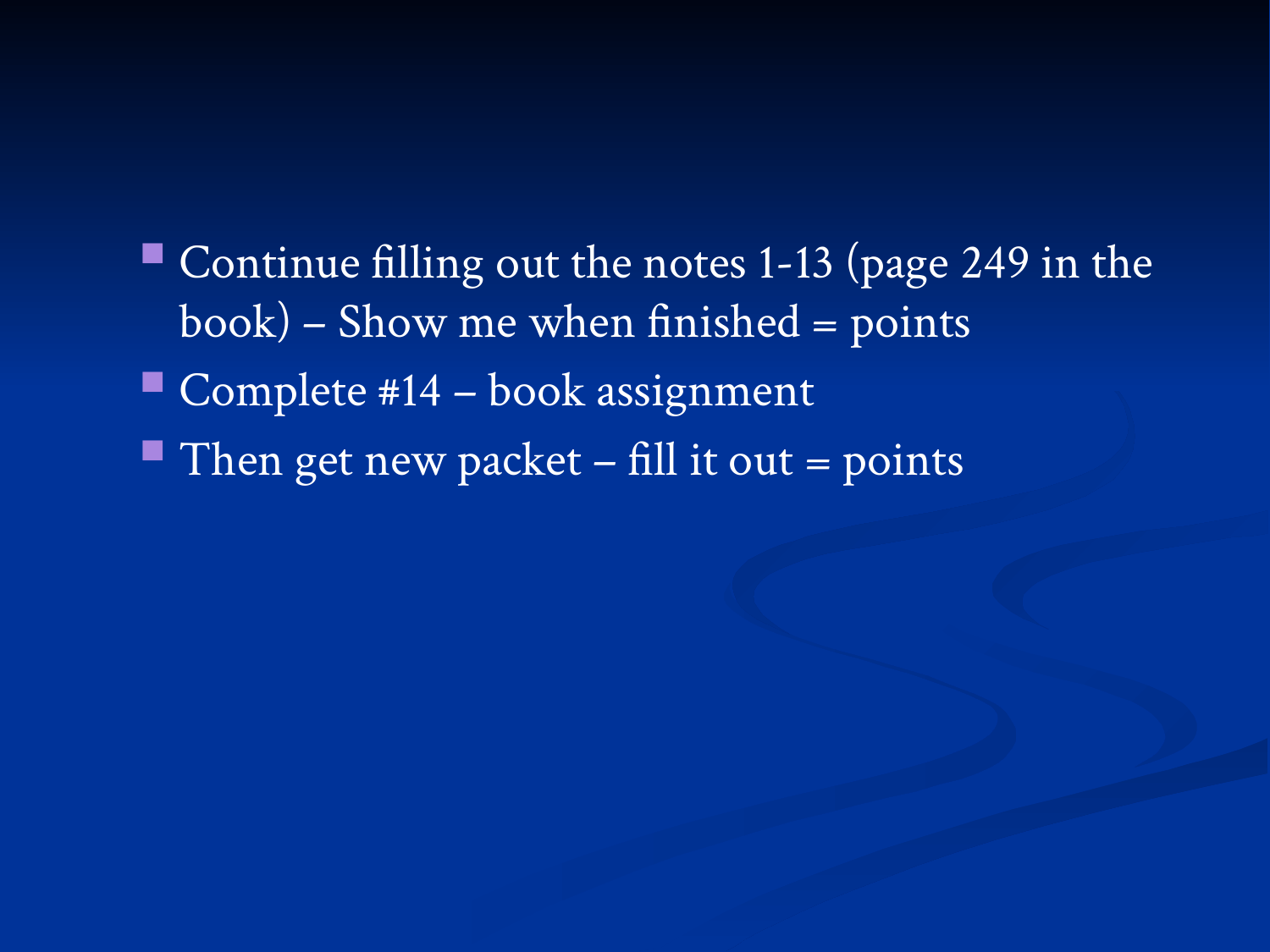

#
Continue filling out the notes 1-13 (page 249 in the book) – Show me when finished = points
Complete #14 – book assignment
Then get new packet – fill it out = points